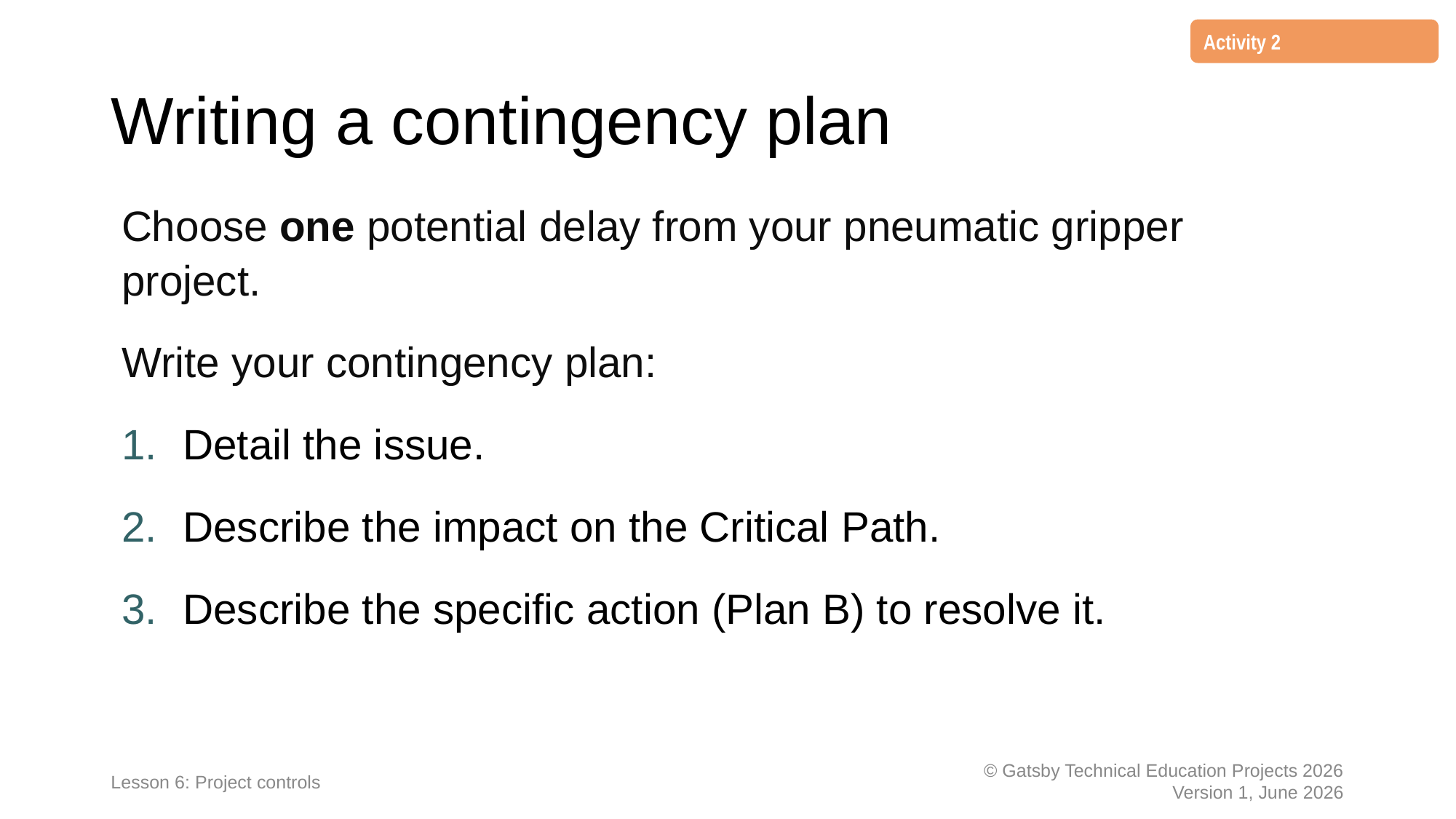

Activity 2
# Writing a contingency plan
Choose one potential delay from your pneumatic gripper project.
Write your contingency plan:
Detail the issue.
Describe the impact on the Critical Path.
Describe the specific action (Plan B) to resolve it.

Lesson 6: Project controls